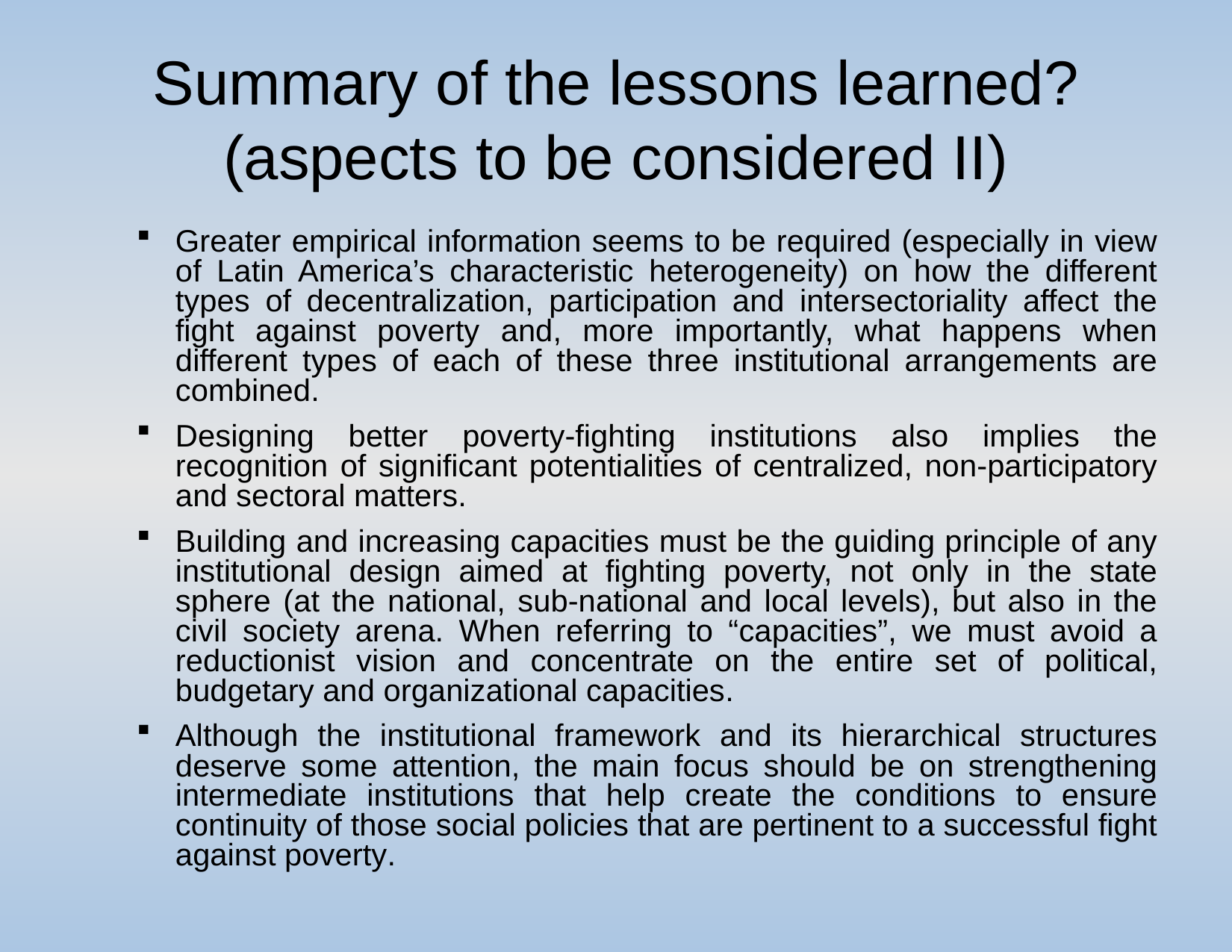

# Summary of the lessons learned? (aspects to be considered II)
Greater empirical information seems to be required (especially in view of Latin America’s characteristic heterogeneity) on how the different types of decentralization, participation and intersectoriality affect the fight against poverty and, more importantly, what happens when different types of each of these three institutional arrangements are combined.
Designing better poverty-fighting institutions also implies the recognition of significant potentialities of centralized, non-participatory and sectoral matters.
Building and increasing capacities must be the guiding principle of any institutional design aimed at fighting poverty, not only in the state sphere (at the national, sub-national and local levels), but also in the civil society arena. When referring to “capacities”, we must avoid a reductionist vision and concentrate on the entire set of political, budgetary and organizational capacities.
Although the institutional framework and its hierarchical structures deserve some attention, the main focus should be on strengthening intermediate institutions that help create the conditions to ensure continuity of those social policies that are pertinent to a successful fight against poverty.